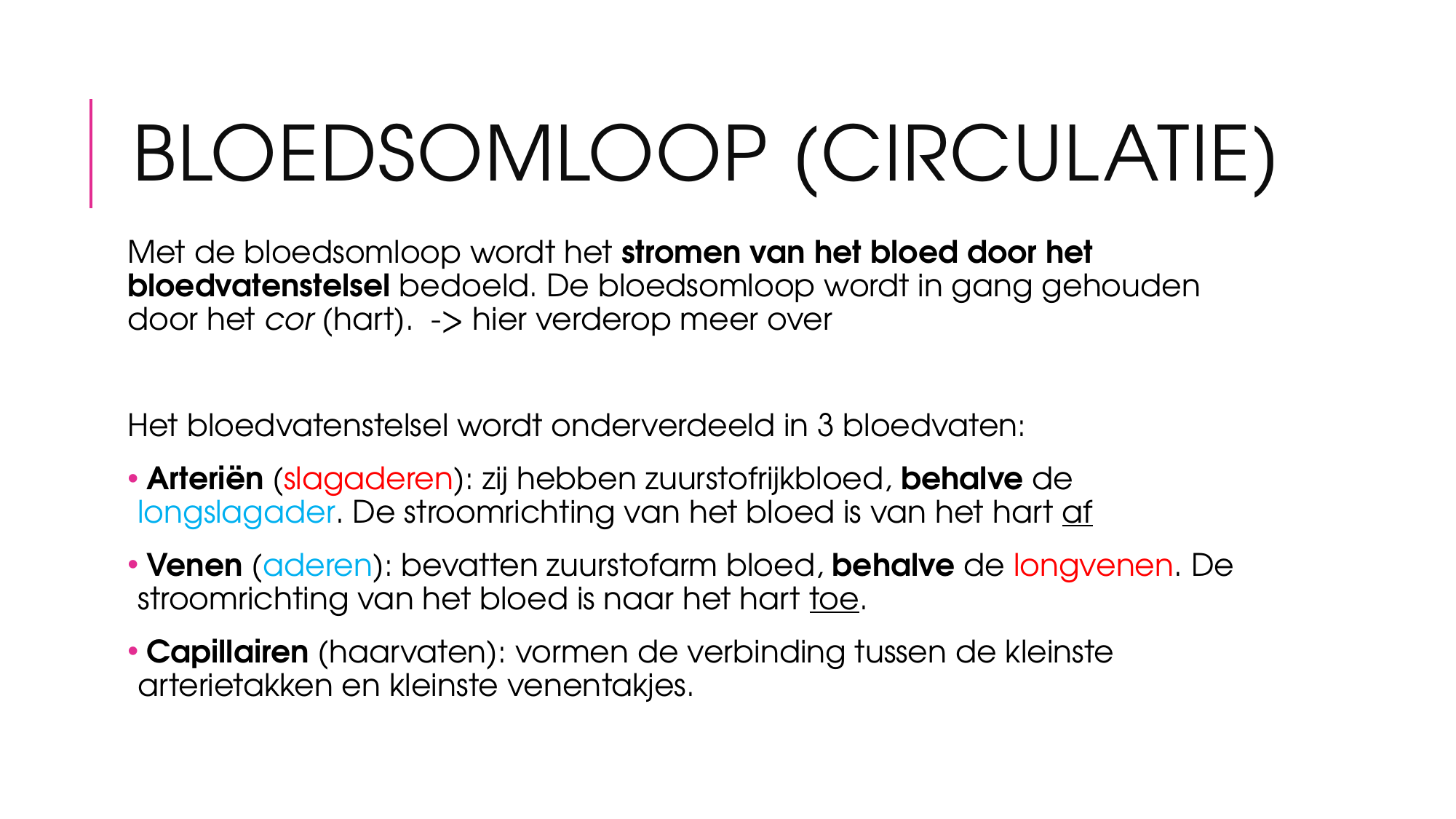

# Bloedsomloop (circulatie)
Met de bloedsomloop wordt het stromen van het bloed door het bloedvatenstelsel bedoeld. De bloedsomloop wordt in gang gehouden door het cor (hart).  -> hier verderop meer over

Het bloedvatenstelsel wordt onderverdeeld in 3 bloedvaten:
 Arteriën (slagaderen): zij hebben zuurstofrijkbloed, behalve de longslagader. De stroomrichting van het bloed is van het hart af
 Venen (aderen): bevatten zuurstofarm bloed, behalve de longvenen. De stroomrichting van het bloed is naar het hart toe.
 Capillairen (haarvaten): vormen de verbinding tussen de kleinste arterietakken en kleinste venentakjes.